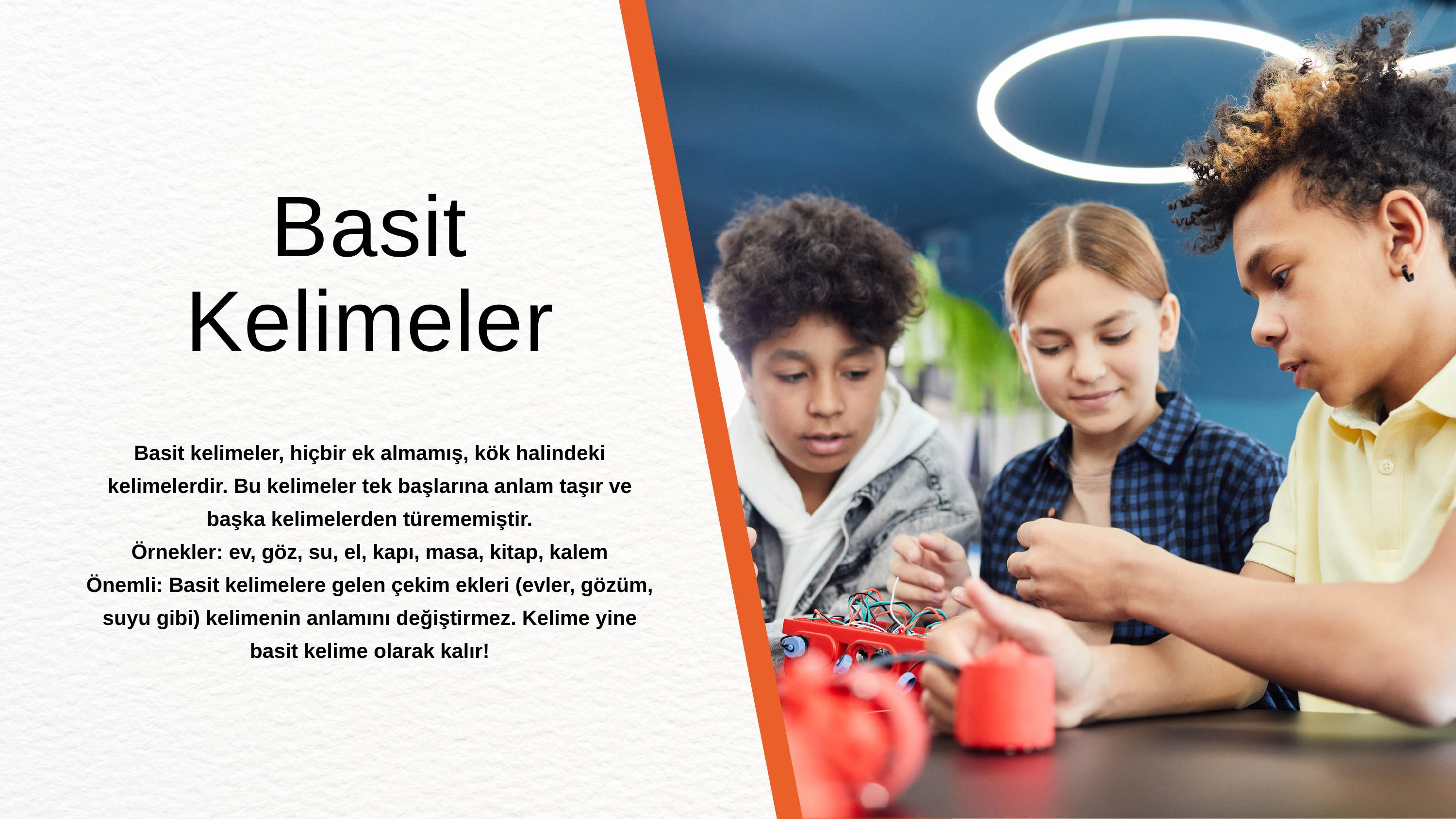

Basit Kelimeler
Basit kelimeler, hiçbir ek almamış, kök halindeki kelimelerdir. Bu kelimeler tek başlarına anlam taşır ve başka kelimelerden türememiştir.
Örnekler: ev, göz, su, el, kapı, masa, kitap, kalem
Önemli: Basit kelimelere gelen çekim ekleri (evler, gözüm, suyu gibi) kelimenin anlamını değiştirmez. Kelime yine basit kelime olarak kalır!